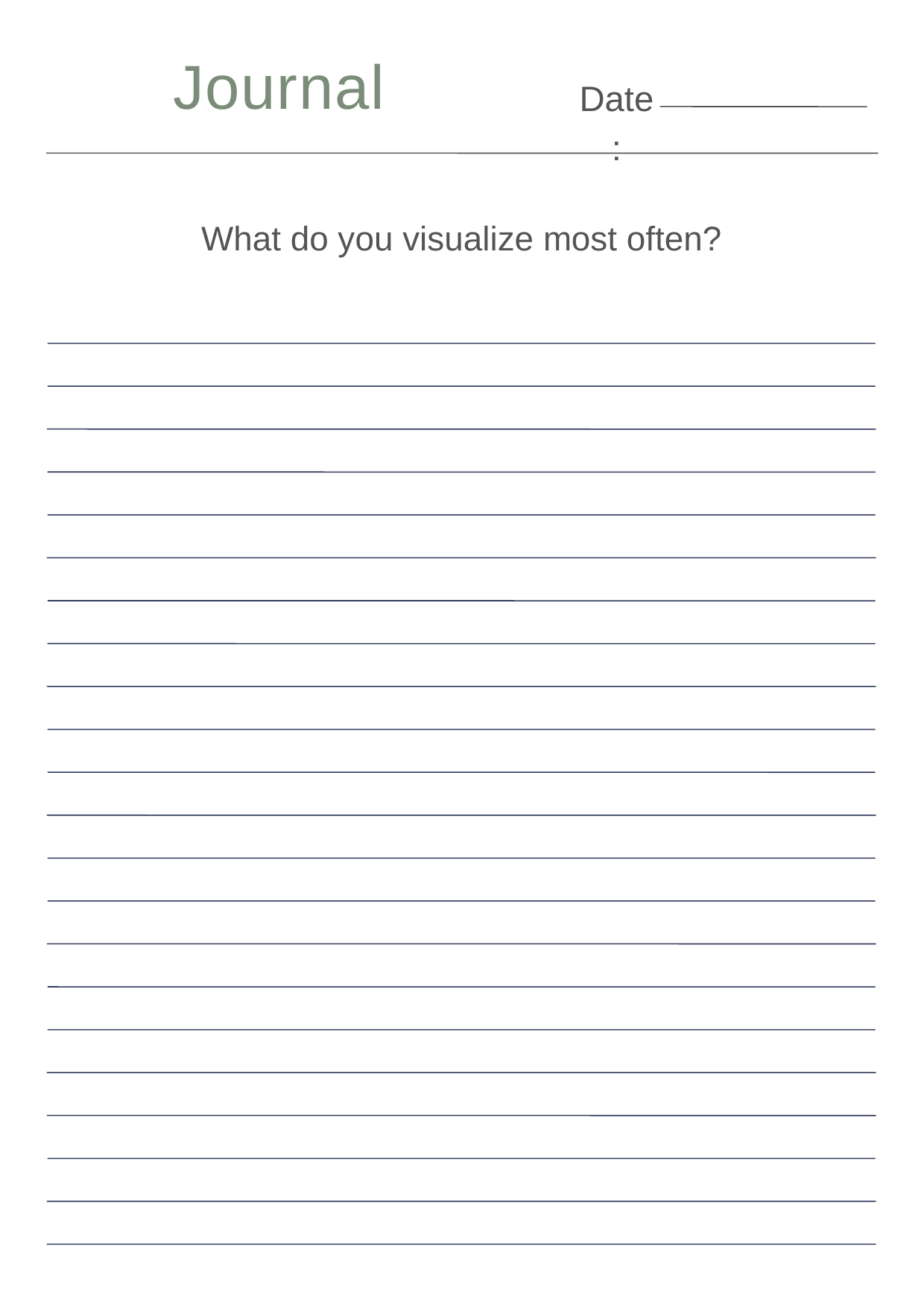

Journal
Date:

What do you visualize most often?